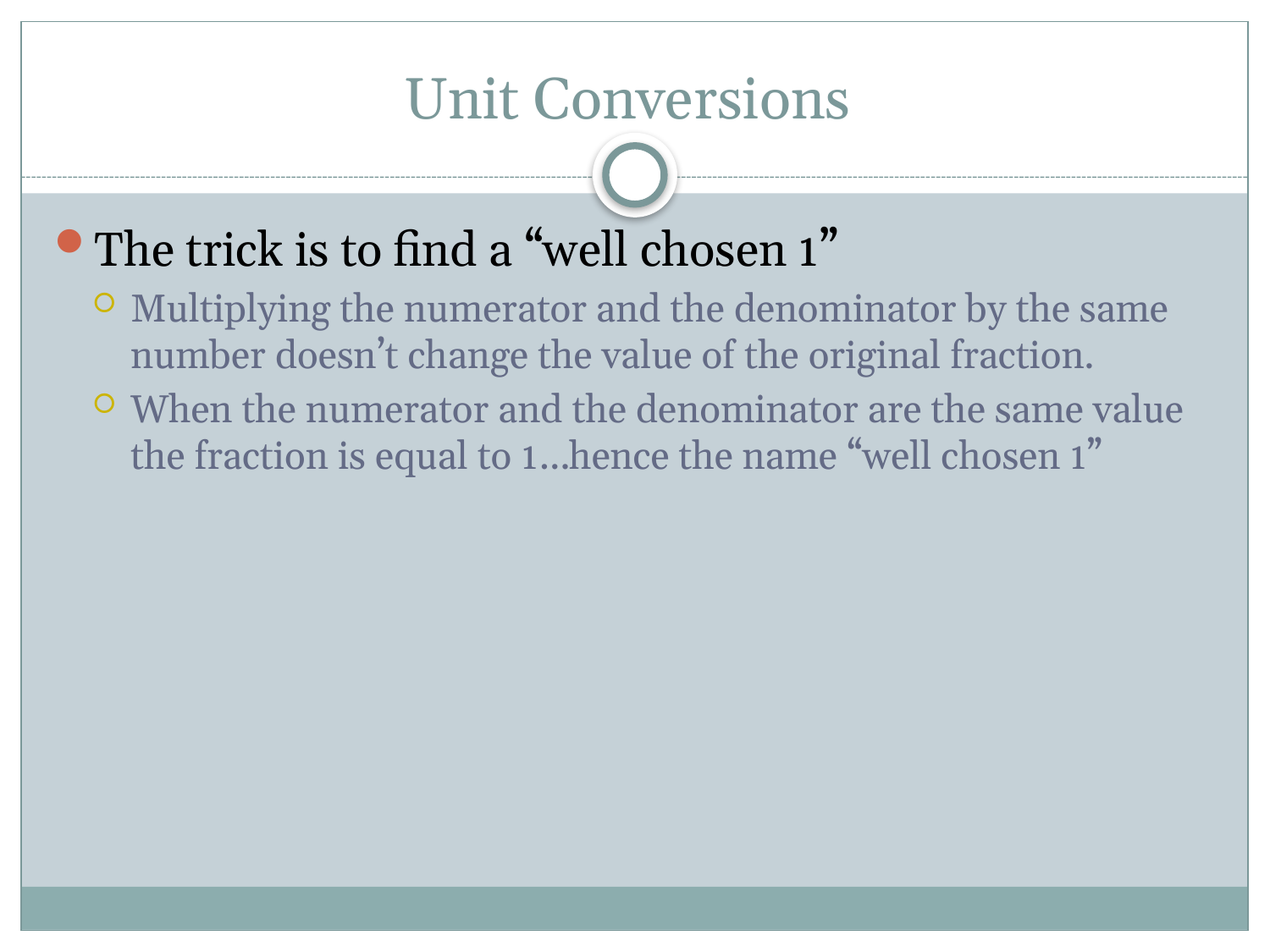

# Unit Conversions
The trick is to find a “well chosen 1”
Multiplying the numerator and the denominator by the same number doesn’t change the value of the original fraction.
When the numerator and the denominator are the same value the fraction is equal to 1…hence the name “well chosen 1”